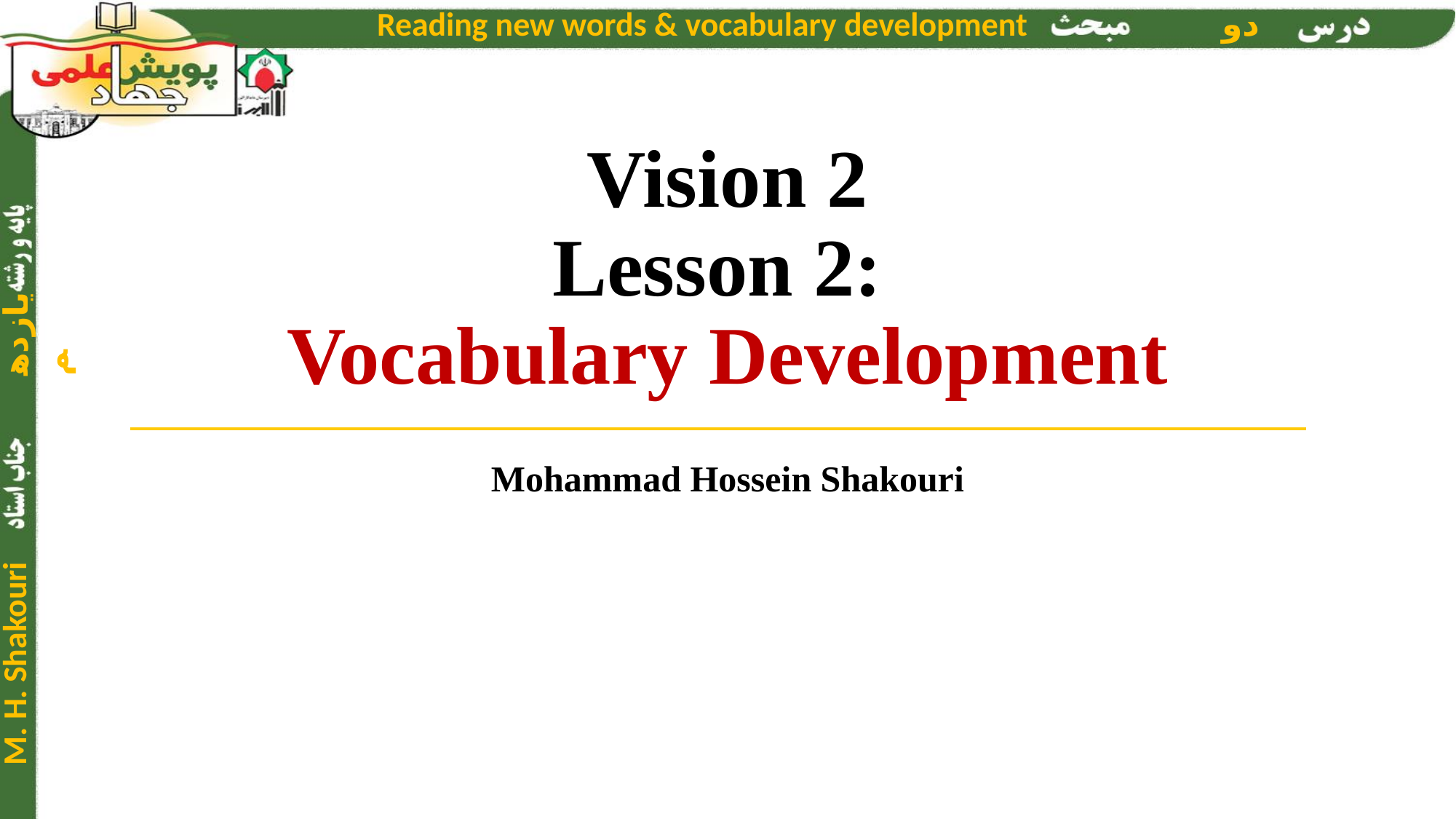

# Vision 2 Lesson 2: Vocabulary Development
Mohammad Hossein Shakouri